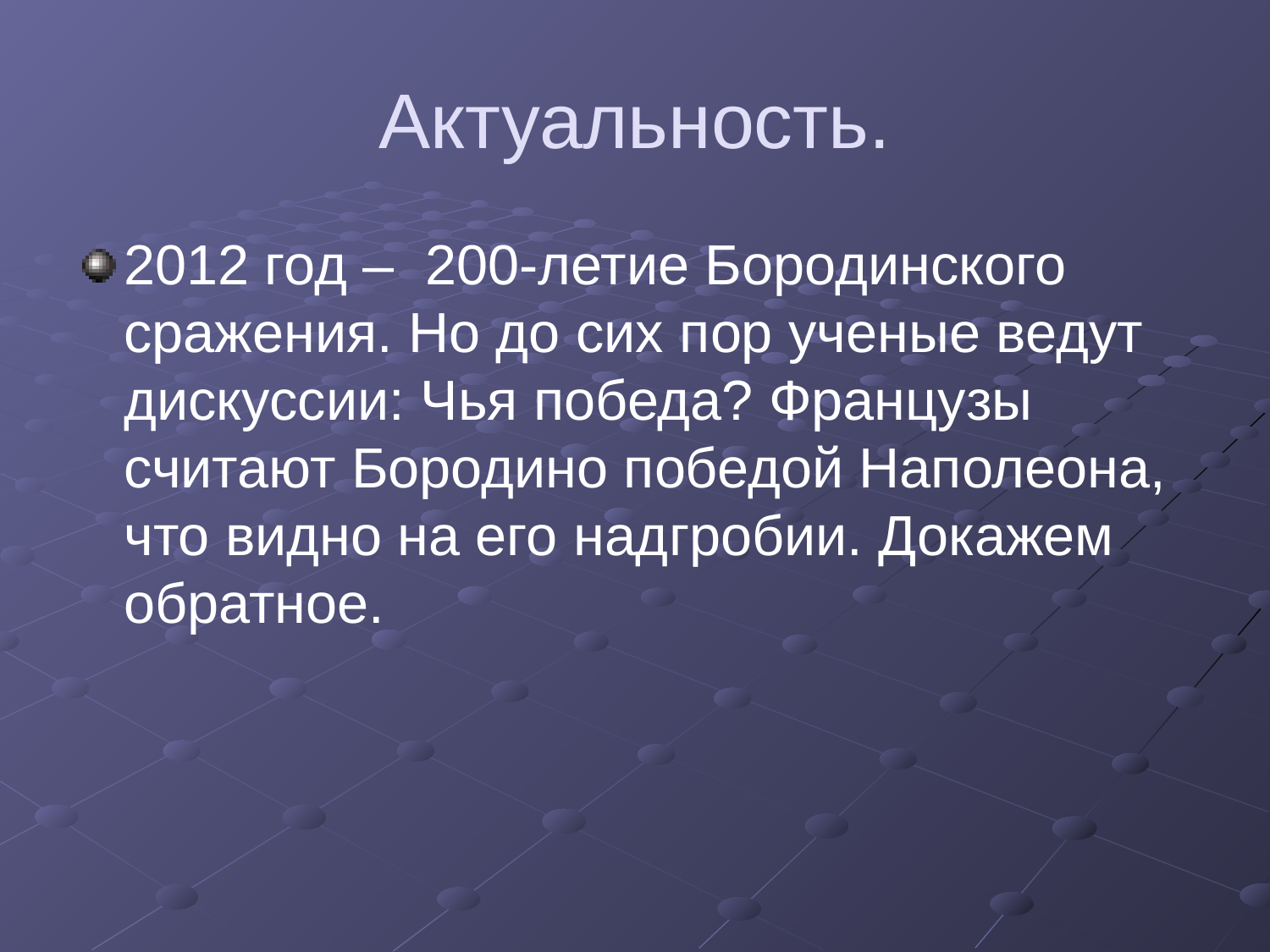

# Актуальность.
2012 год –  200-летие Бородинского сражения. Но до сих пор ученые ведут дискуссии: Чья победа? Французы считают Бородино победой Наполеона, что видно на его надгробии. Докажем обратное.